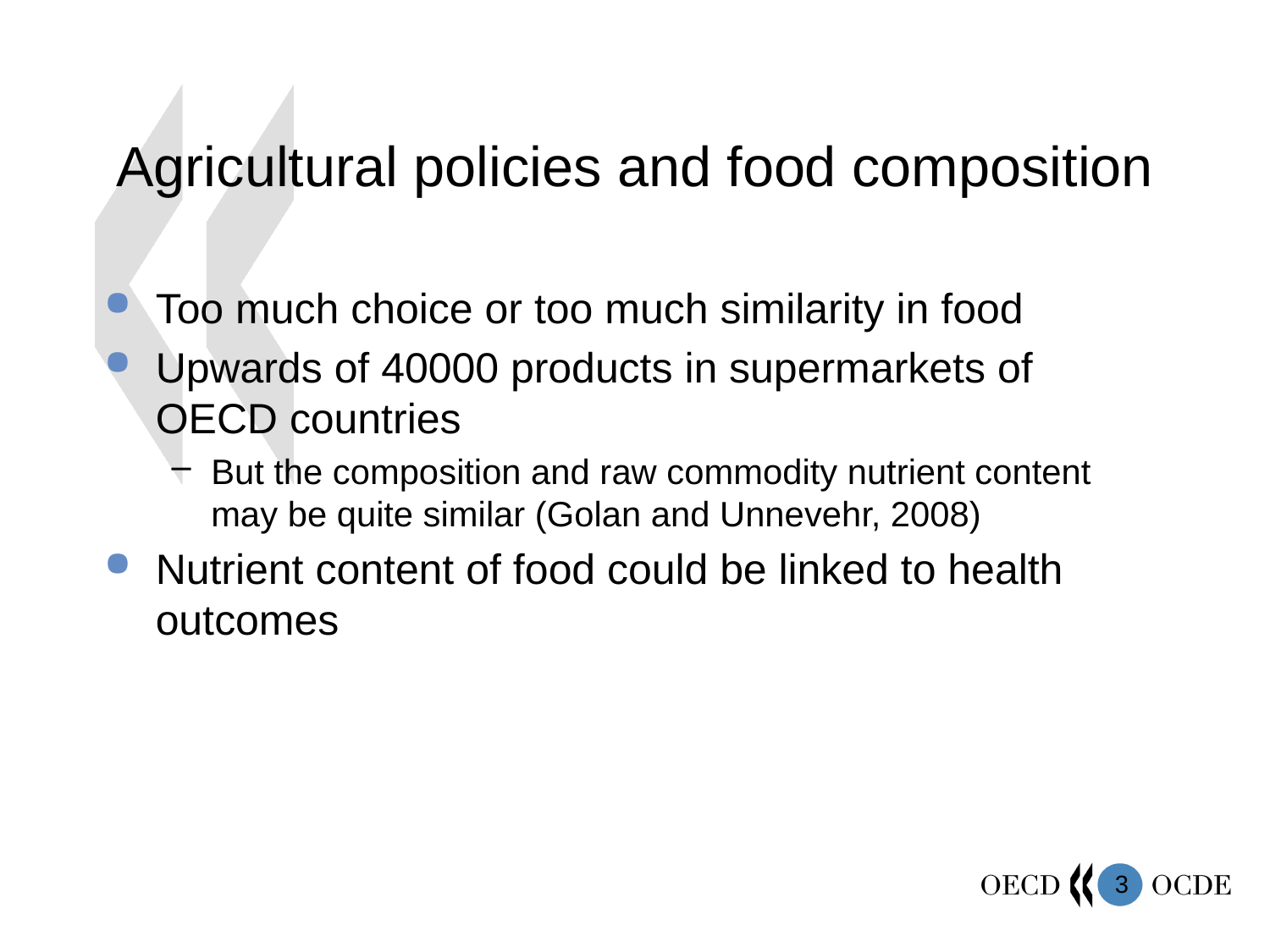

# Agricultural policies and food composition
Too much choice or too much similarity in food
Upwards of 40000 products in supermarkets of OECD countries
But the composition and raw commodity nutrient content may be quite similar (Golan and Unnevehr, 2008)
Nutrient content of food could be linked to health outcomes